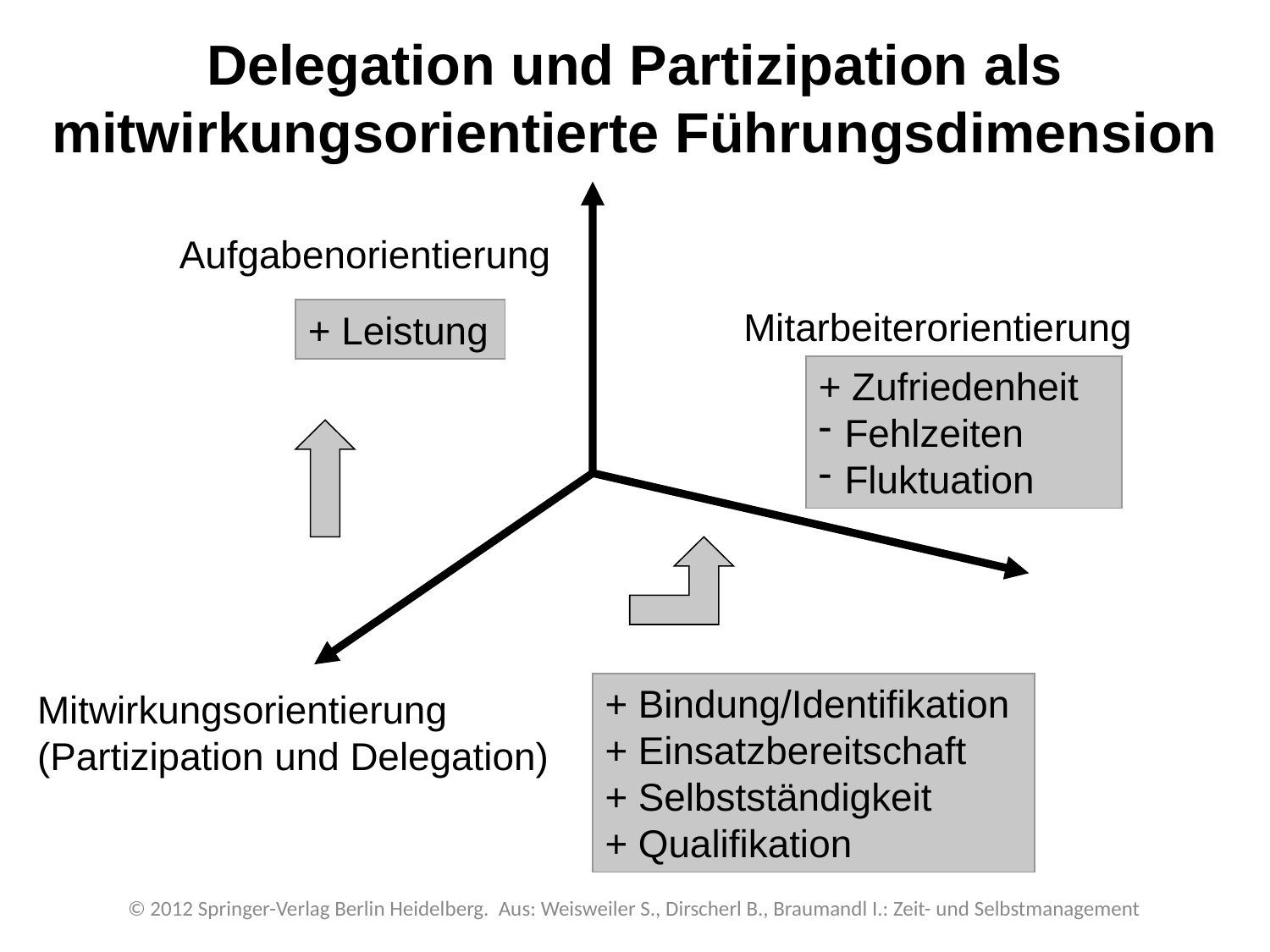

# Delegation und Partizipation als mitwirkungsorientierte Führungsdimension

Aufgabenorientierung
Mitarbeiterorientierung
+ Leistung
+ Zufriedenheit
Fehlzeiten
Fluktuation

+ Bindung/Identifikation
+ Einsatzbereitschaft
+ Selbstständigkeit
+ Qualifikation
Mitwirkungsorientierung
(Partizipation und Delegation)
© 2012 Springer-Verlag Berlin Heidelberg.  Aus: Weisweiler S., Dirscherl B., Braumandl I.: Zeit- und Selbstmanagement